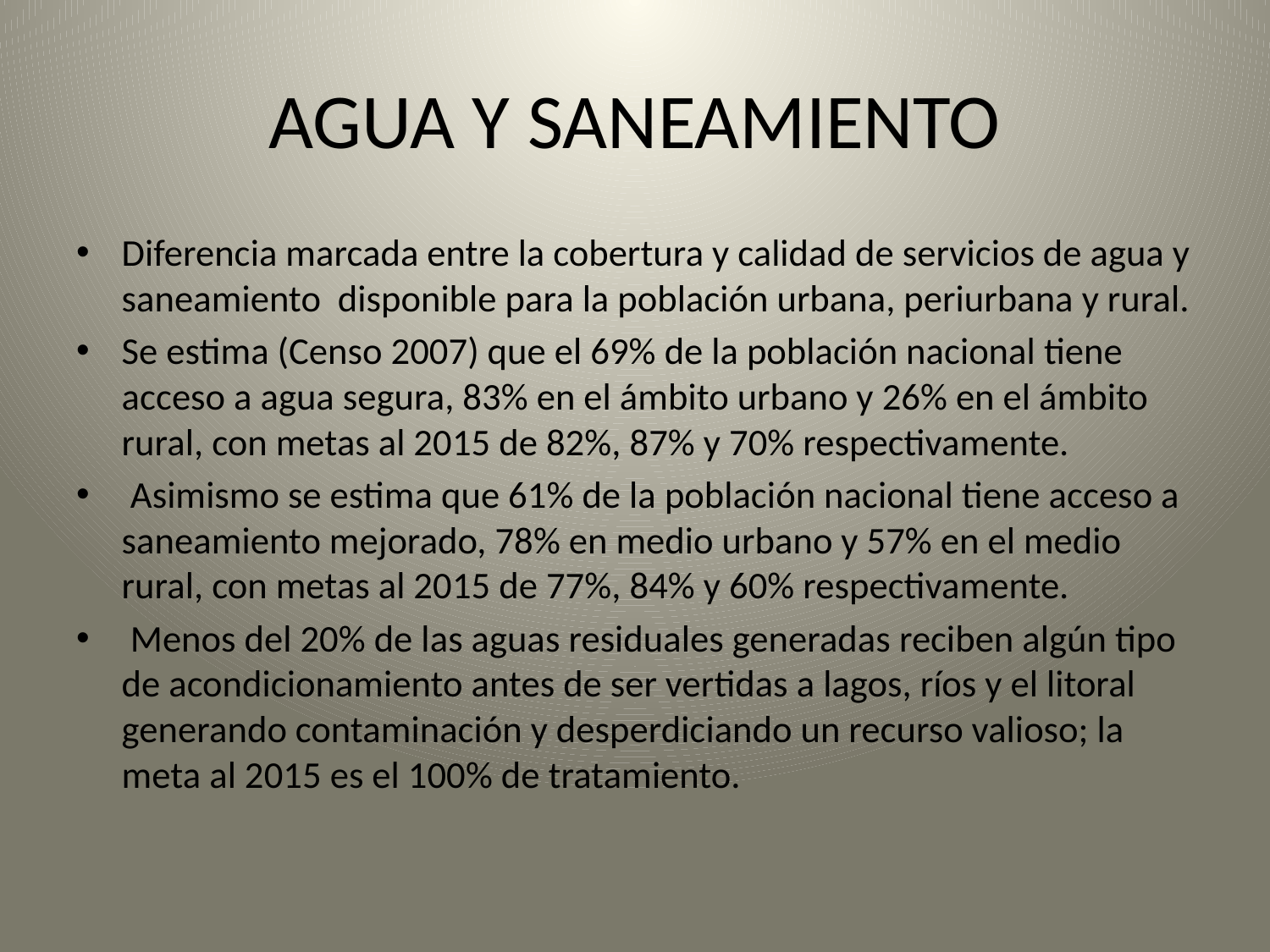

# AGUA Y SANEAMIENTO
Diferencia marcada entre la cobertura y calidad de servicios de agua y saneamiento  disponible para la población urbana, periurbana y rural.
Se estima (Censo 2007) que el 69% de la población nacional tiene acceso a agua segura, 83% en el ámbito urbano y 26% en el ámbito rural, con metas al 2015 de 82%, 87% y 70% respectivamente.
 Asimismo se estima que 61% de la población nacional tiene acceso a saneamiento mejorado, 78% en medio urbano y 57% en el medio rural, con metas al 2015 de 77%, 84% y 60% respectivamente.
 Menos del 20% de las aguas residuales generadas reciben algún tipo de acondicionamiento antes de ser vertidas a lagos, ríos y el litoral generando contaminación y desperdiciando un recurso valioso; la meta al 2015 es el 100% de tratamiento.